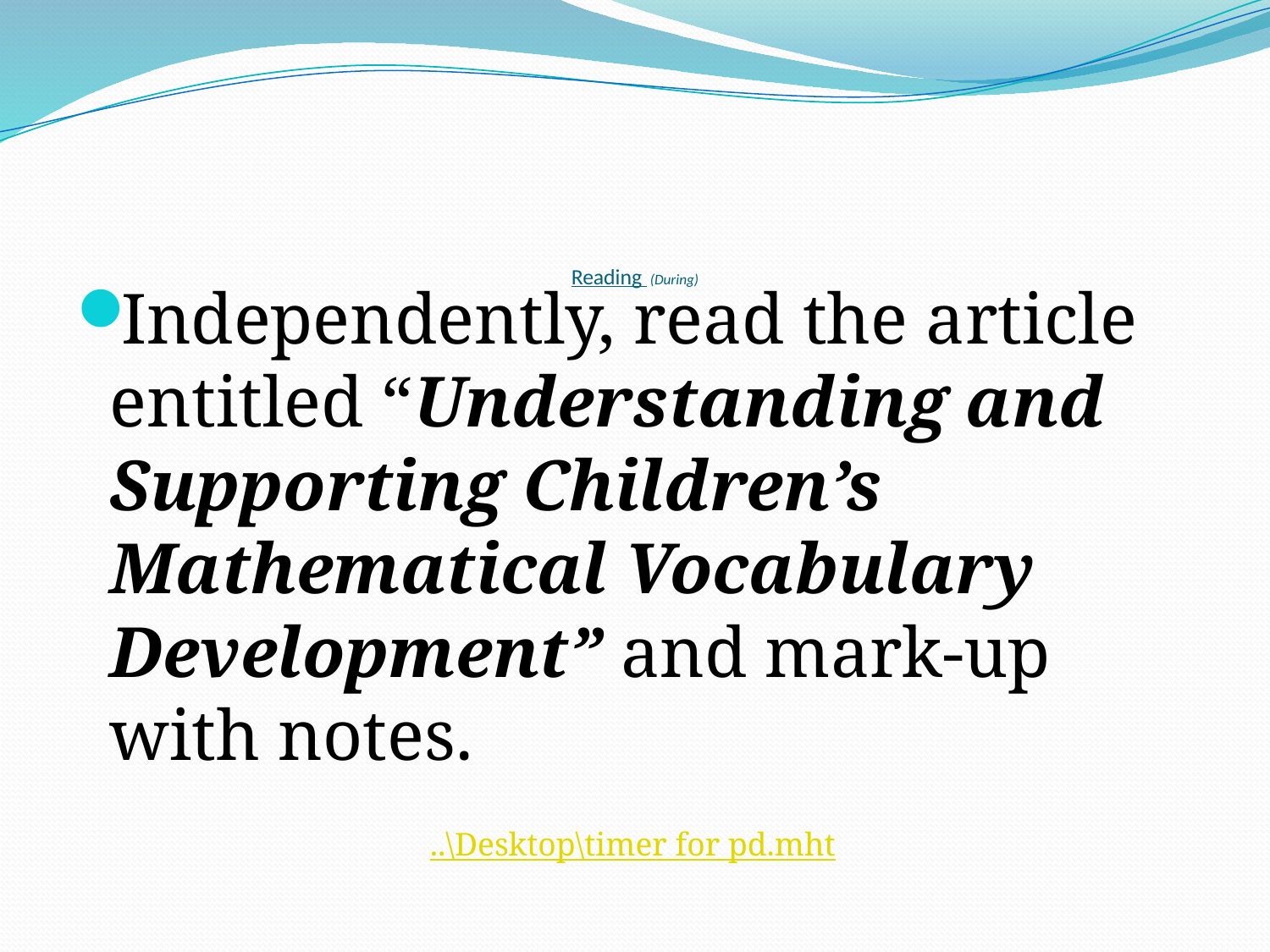

# Reading  (During)
Independently, read the article entitled “Understanding and Supporting Children’s Mathematical Vocabulary Development” and mark-up with notes.

..\Desktop\timer for pd.mht